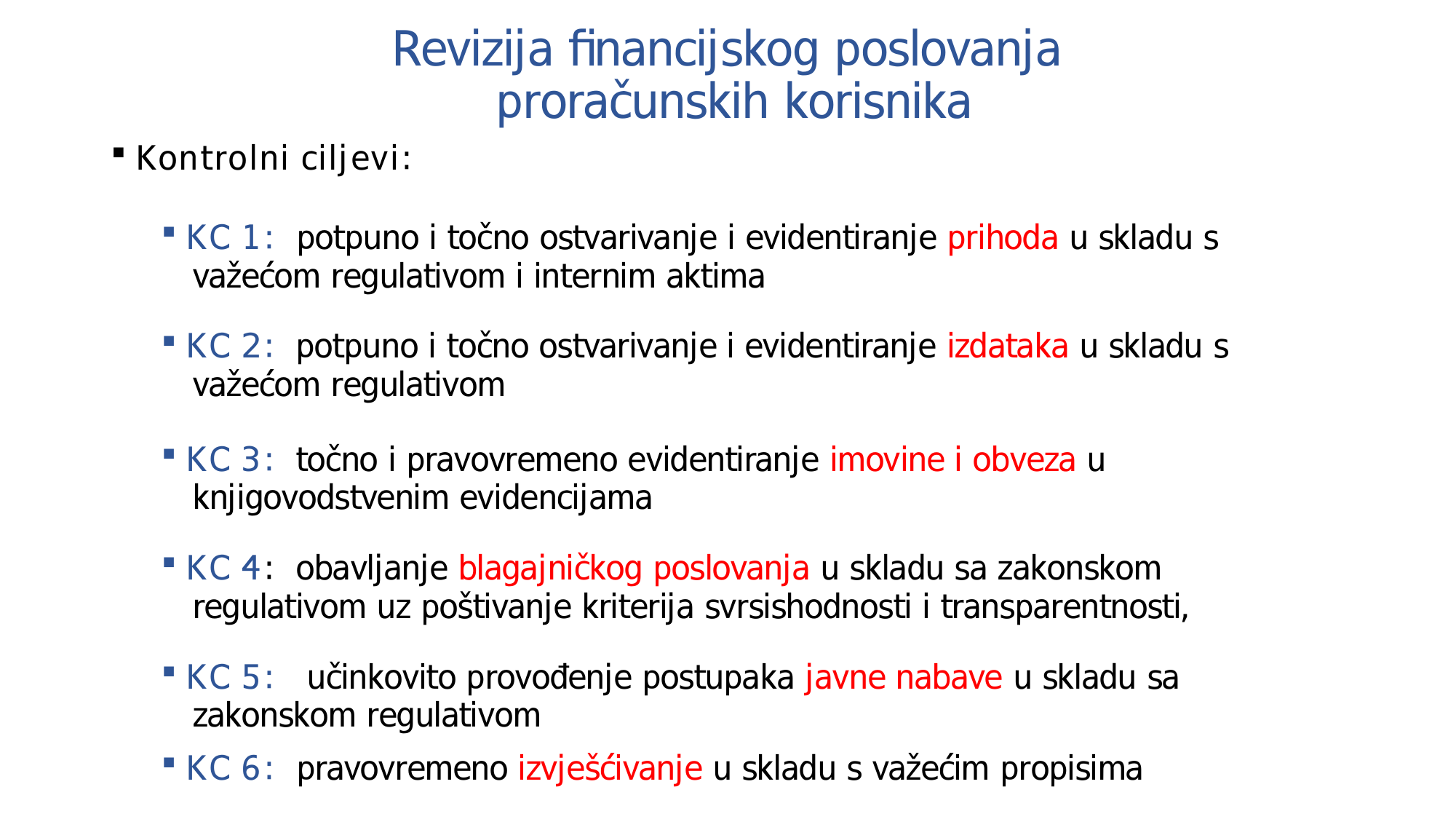

# Revizija financijskog poslovanja proračunskih korisnika
Kontrolni ciljevi:

KC 1:  potpuno i točno ostvarivanje i evidentiranje prihoda u skladu s
   važećom regulativom i internim aktima

KC 2:  potpuno i točno ostvarivanje i evidentiranje izdataka u skladu s
   važećom regulativom

KC 3:  točno i pravovremeno evidentiranje imovine i obveza u
   knjigovodstvenim evidencijama

KC 4:  obavljanje blagajničkog poslovanja u skladu sa zakonskom
   regulativom uz poštivanje kriterija svrsishodnosti i transparentnosti,

KC 5:   učinkovito provođenje postupaka javne nabave u skladu sa
   zakonskom regulativom

KC 6:  pravovremeno izvješćivanje u skladu s važećim propisima